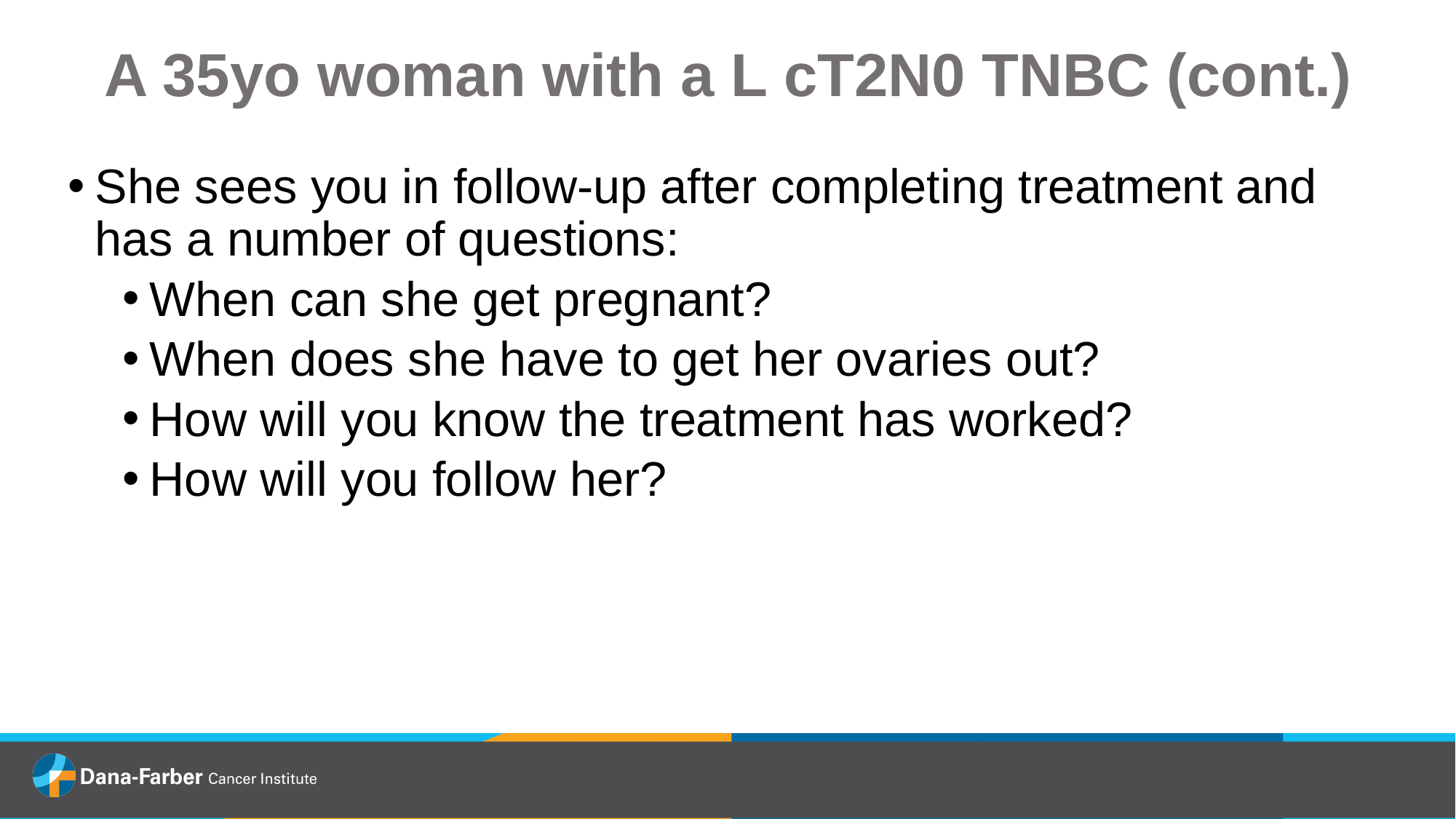

A 35yo woman with a L cT2N0 TNBC (cont.)
She sees you in follow-up after completing treatment and has a number of questions:
When can she get pregnant?
When does she have to get her ovaries out?
How will you know the treatment has worked?
How will you follow her?